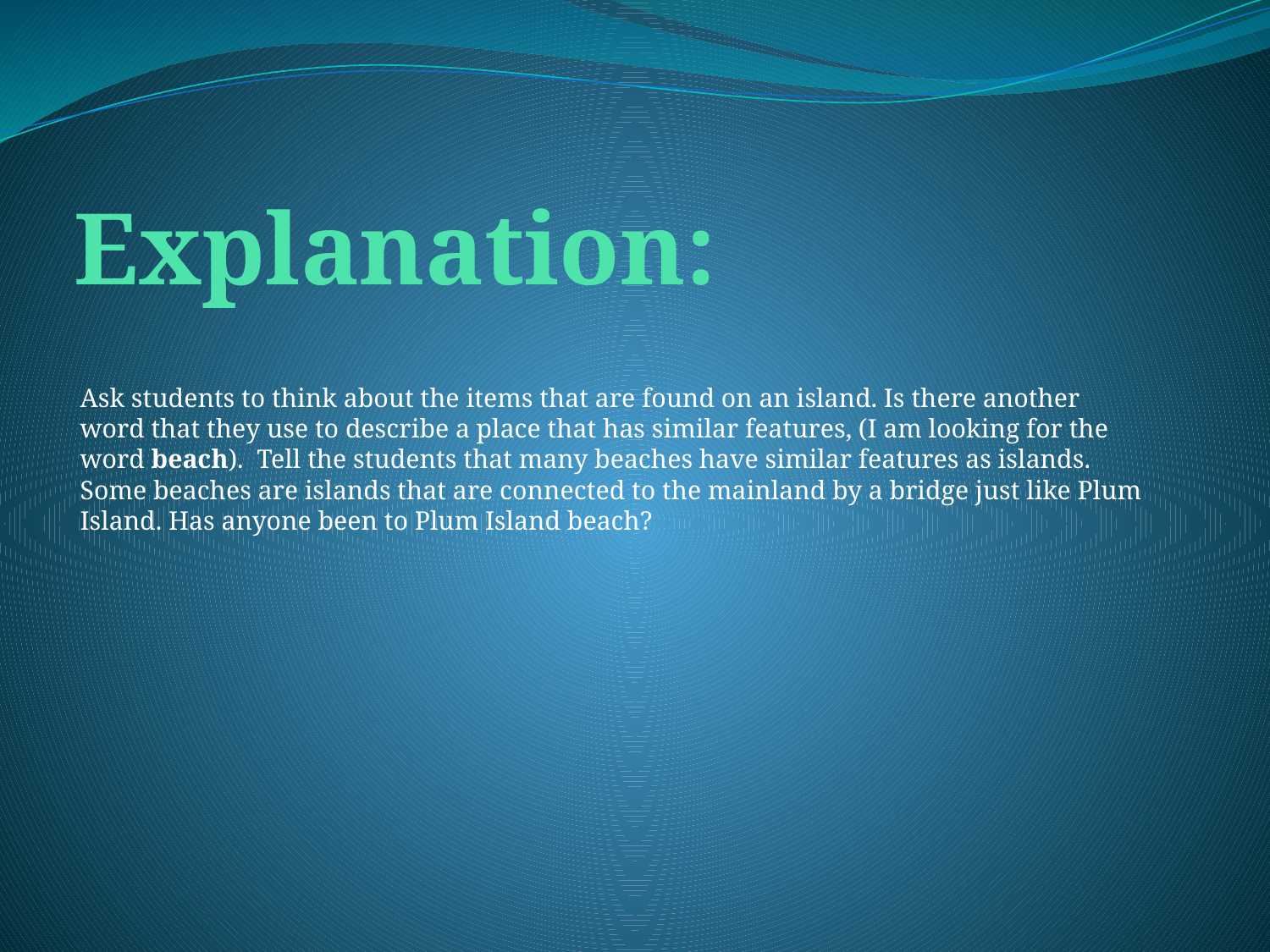

# Explanation:
Ask students to think about the items that are found on an island. Is there another word that they use to describe a place that has similar features, (I am looking for the word beach).  Tell the students that many beaches have similar features as islands. Some beaches are islands that are connected to the mainland by a bridge just like Plum Island. Has anyone been to Plum Island beach?